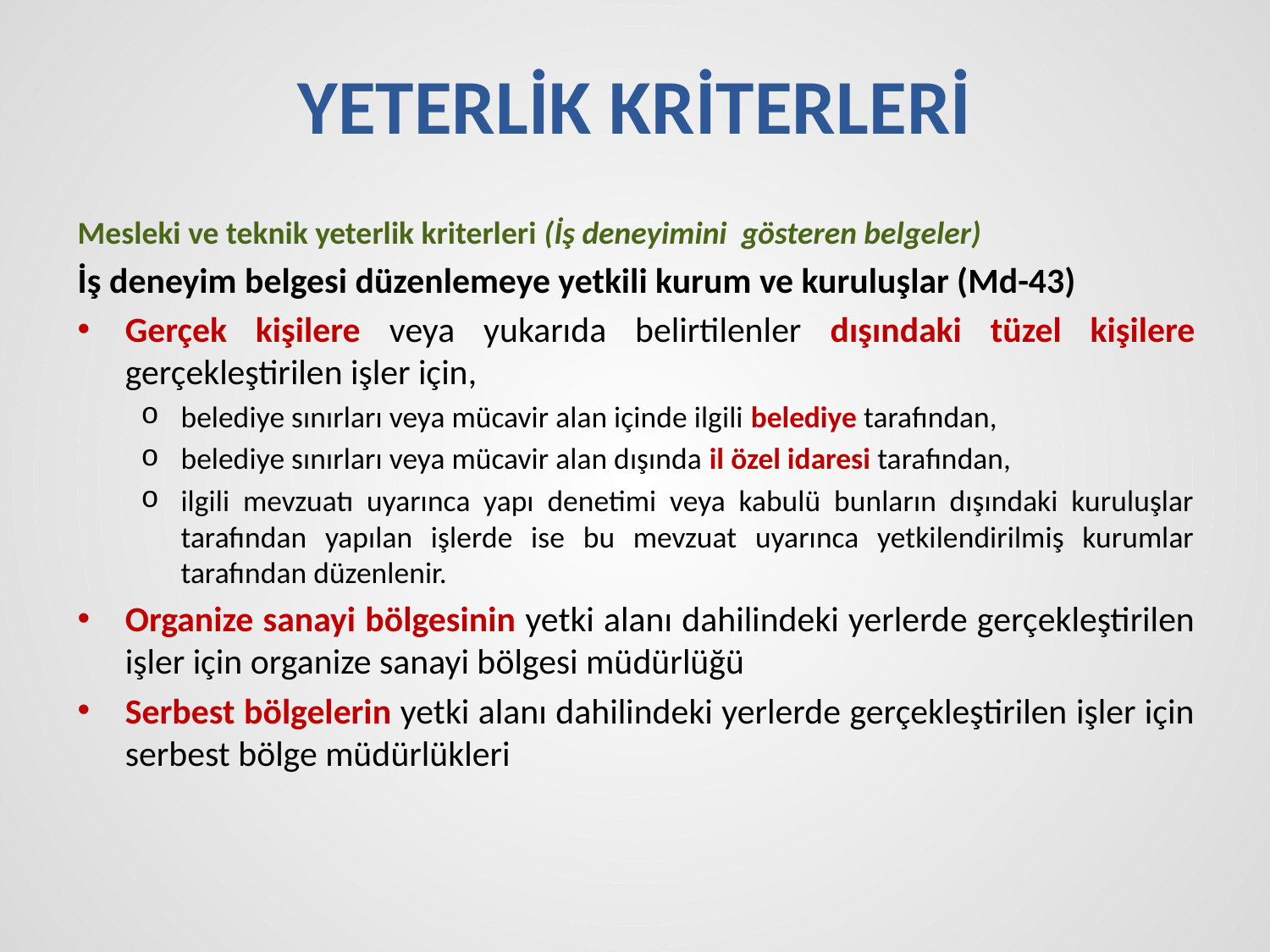

# YETERLİK KRİTERLERİ
Mesleki ve teknik yeterlik kriterleri (İş deneyimini  gösteren belgeler)
İş deneyim belgesi düzenlemeye yetkili kurum ve kuruluşlar (Md-43)
Gerçek kişilere veya yukarıda belirtilenler dışındaki tüzel kişilere gerçekleştirilen işler için,
belediye sınırları veya mücavir alan içinde ilgili belediye tarafından,
belediye sınırları veya mücavir alan dışında il özel idaresi tarafından,
ilgili mevzuatı uyarınca yapı denetimi veya kabulü bunların dışındaki kuruluşlar tarafından yapılan işlerde ise bu mevzuat uyarınca yetkilendirilmiş kurumlar tarafından düzenlenir.
Organize sanayi bölgesinin yetki alanı dahilindeki yerlerde gerçekleştirilen işler için organize sanayi bölgesi müdürlüğü
Serbest bölgelerin yetki alanı dahilindeki yerlerde gerçekleştirilen işler için serbest bölge müdürlükleri